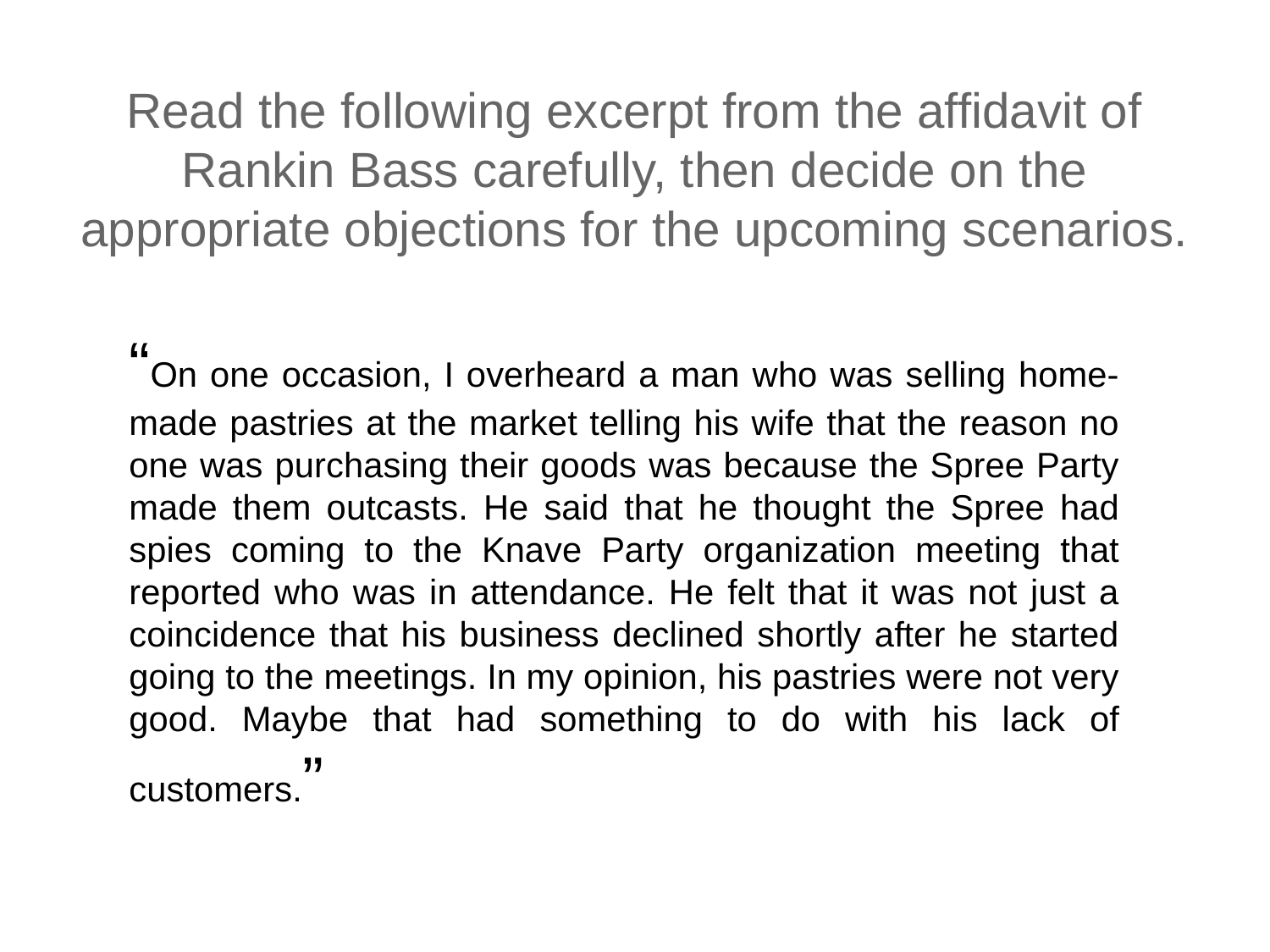

# Read the following excerpt from the affidavit of Rankin Bass carefully, then decide on the appropriate objections for the upcoming scenarios.
“On one occasion, I overheard a man who was selling home-made pastries at the market telling his wife that the reason no one was purchasing their goods was because the Spree Party made them outcasts. He said that he thought the Spree had spies coming to the Knave Party organization meeting that reported who was in attendance. He felt that it was not just a coincidence that his business declined shortly after he started going to the meetings. In my opinion, his pastries were not very good. Maybe that had something to do with his lack of customers.”